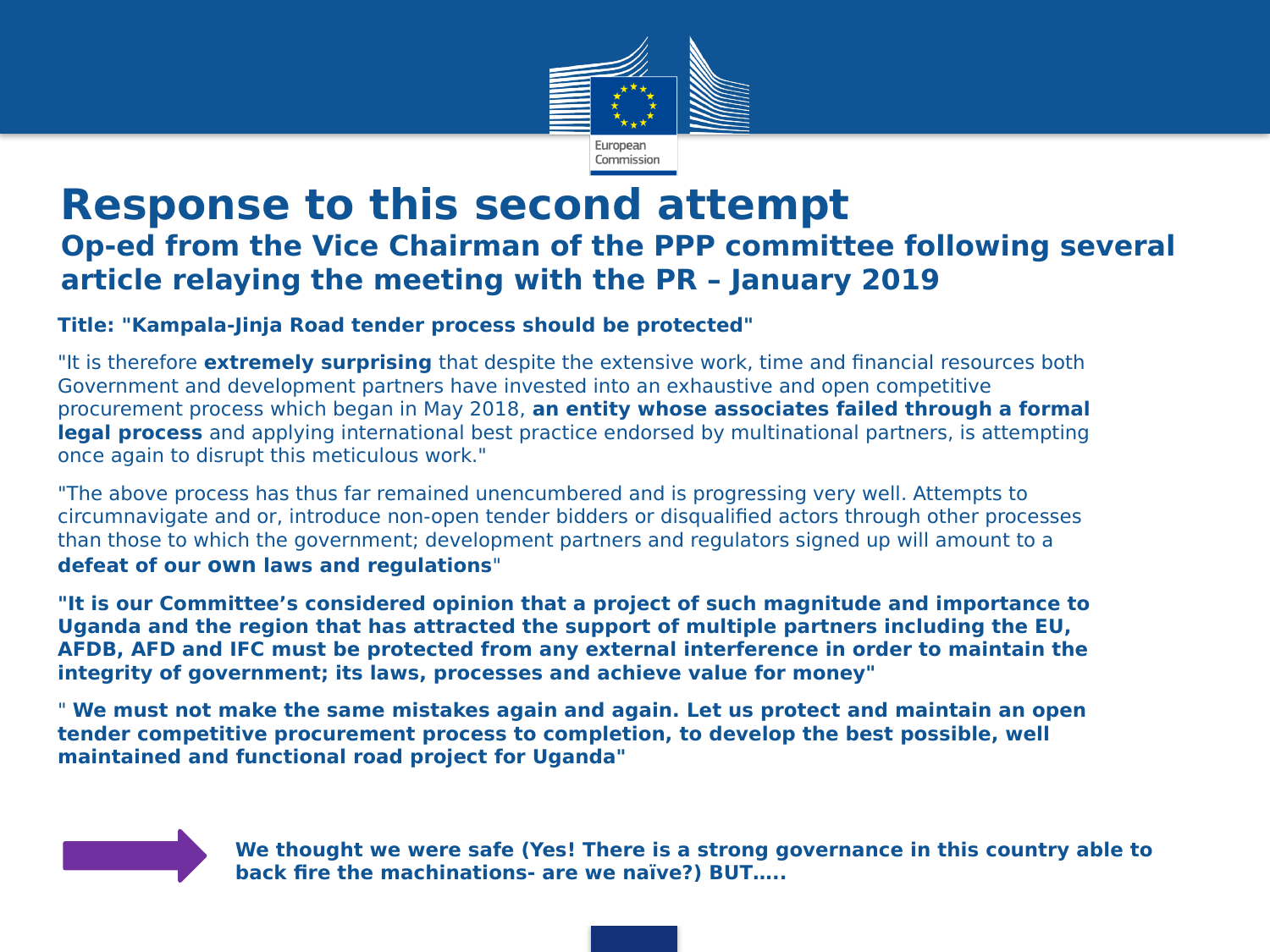

# Response to this second attempt Op-ed from the Vice Chairman of the PPP committee following several article relaying the meeting with the PR – January 2019
Title: "Kampala-Jinja Road tender process should be protected"
"It is therefore extremely surprising that despite the extensive work, time and financial resources both Government and development partners have invested into an exhaustive and open competitive procurement process which began in May 2018, an entity whose associates failed through a formal legal process and applying international best practice endorsed by multinational partners, is attempting once again to disrupt this meticulous work."
"The above process has thus far remained unencumbered and is progressing very well. Attempts to circumnavigate and or, introduce non-open tender bidders or disqualified actors through other processes than those to which the government; development partners and regulators signed up will amount to a defeat of our own laws and regulations"
"It is our Committee’s considered opinion that a project of such magnitude and importance to Uganda and the region that has attracted the support of multiple partners including the EU, AFDB, AFD and IFC must be protected from any external interference in order to maintain the integrity of government; its laws, processes and achieve value for money"
" We must not make the same mistakes again and again. Let us protect and maintain an open tender competitive procurement process to completion, to develop the best possible, well maintained and functional road project for Uganda"

We thought we were safe (Yes! There is a strong governance in this country able to back fire the machinations- are we naïve?) BUT…..